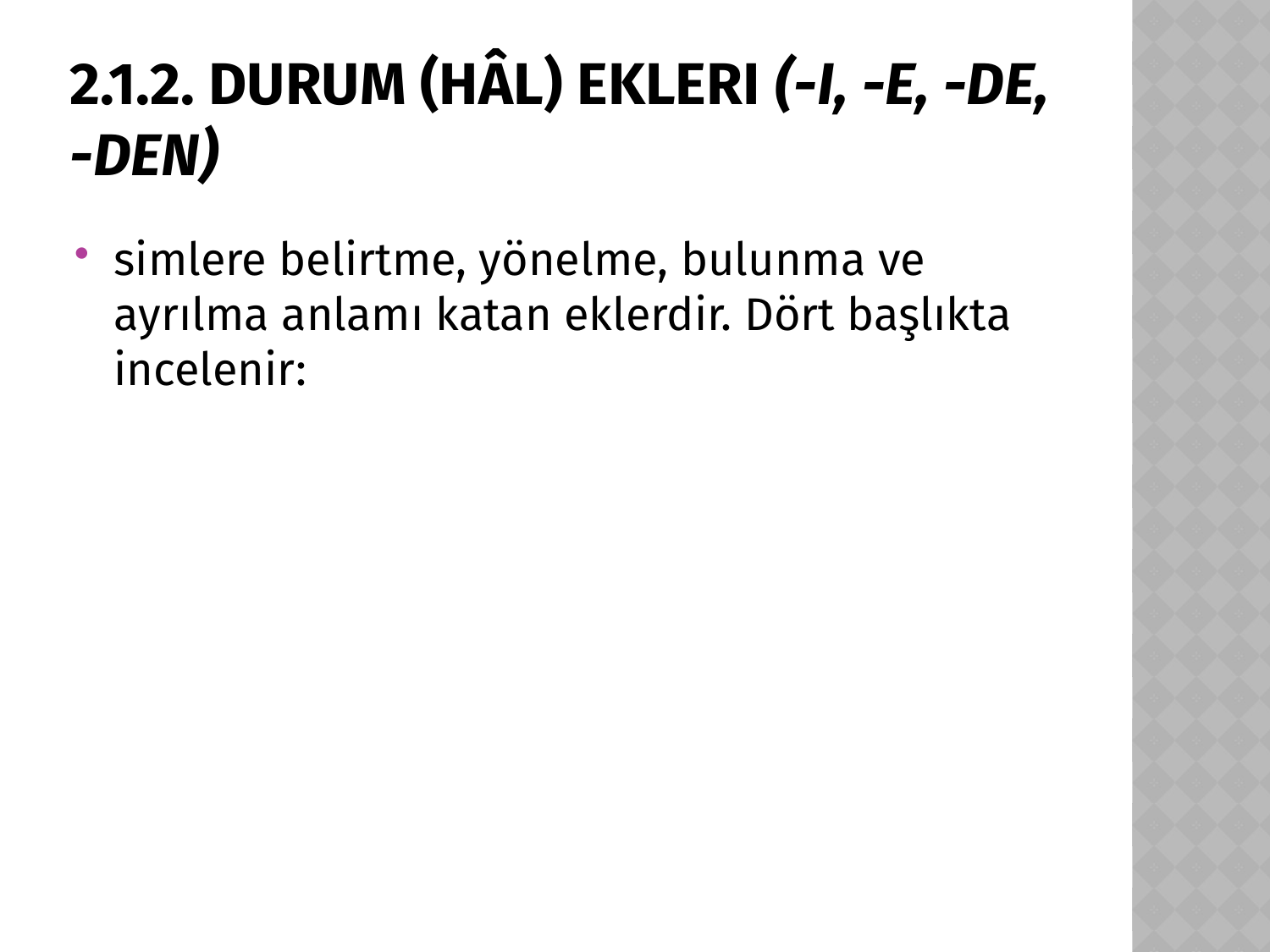

# 2.1.2. Durum (Hâl) Ekleri (-i, -e, -de, -den)
simlere belirtme, yönelme, bulunma ve ayrılma anlamı katan eklerdir. Dört başlıkta incelenir: